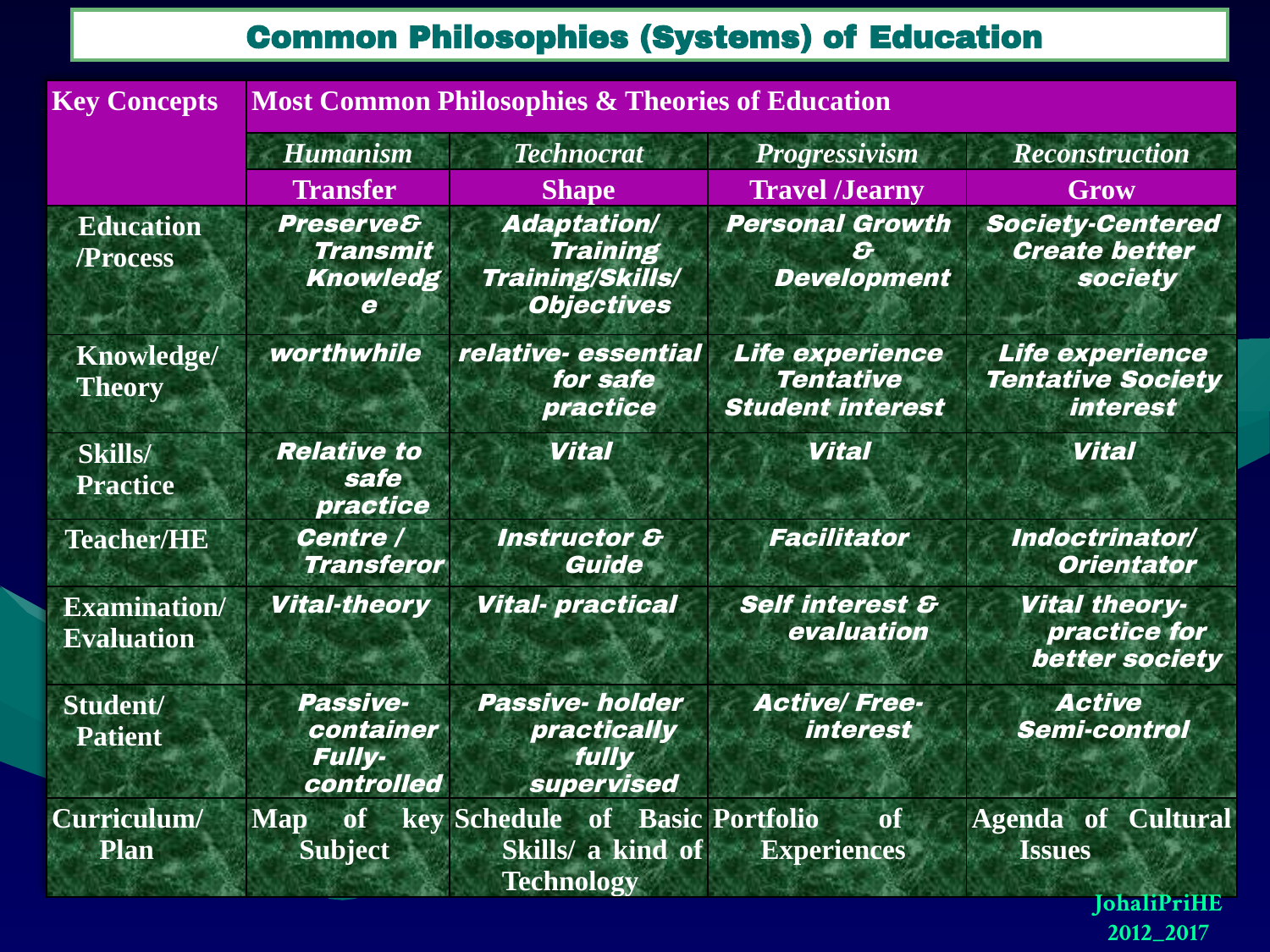

# Common Philosophies (Systems) of Education
| Key Concepts | Most Common Philosophies & Theories of Education |  |  |  |
| --- | --- | --- | --- | --- |
|  | Humanism | Technocrat | Progressivism | Reconstruction |
|  | Transfer | Shape | Travel /Jearny | Grow |
| Education /Process | Preserve& Transmit Knowledge | Adaptation/ Training Training/Skills/Objectives | Personal Growth & Development | Society-Centered Create better society |
| Knowledge/ Theory | worthwhile | relative- essential for safe practice | Life experience Tentative Student interest | Life experience Tentative Society interest |
| Skills/ Practice | Relative to safe practice | Vital | Vital | Vital |
| Teacher/HE | Centre / Transferor | Instructor & Guide | Facilitator | Indoctrinator/ Orientator |
| Examination/ Evaluation | Vital-theory | Vital- practical | Self interest & evaluation | Vital theory-practice for better society |
| Student/Patient | Passive- container Fully-controlled | Passive- holder practically fully supervised | Active/ Free-interest | Active Semi-control |
| Curriculum/Plan | Map of key Subject | Schedule of Basic Skills/ a kind of Technology | Portfolio of Experiences | Agenda of Cultural Issues |
JohaliPriHE2012_2017